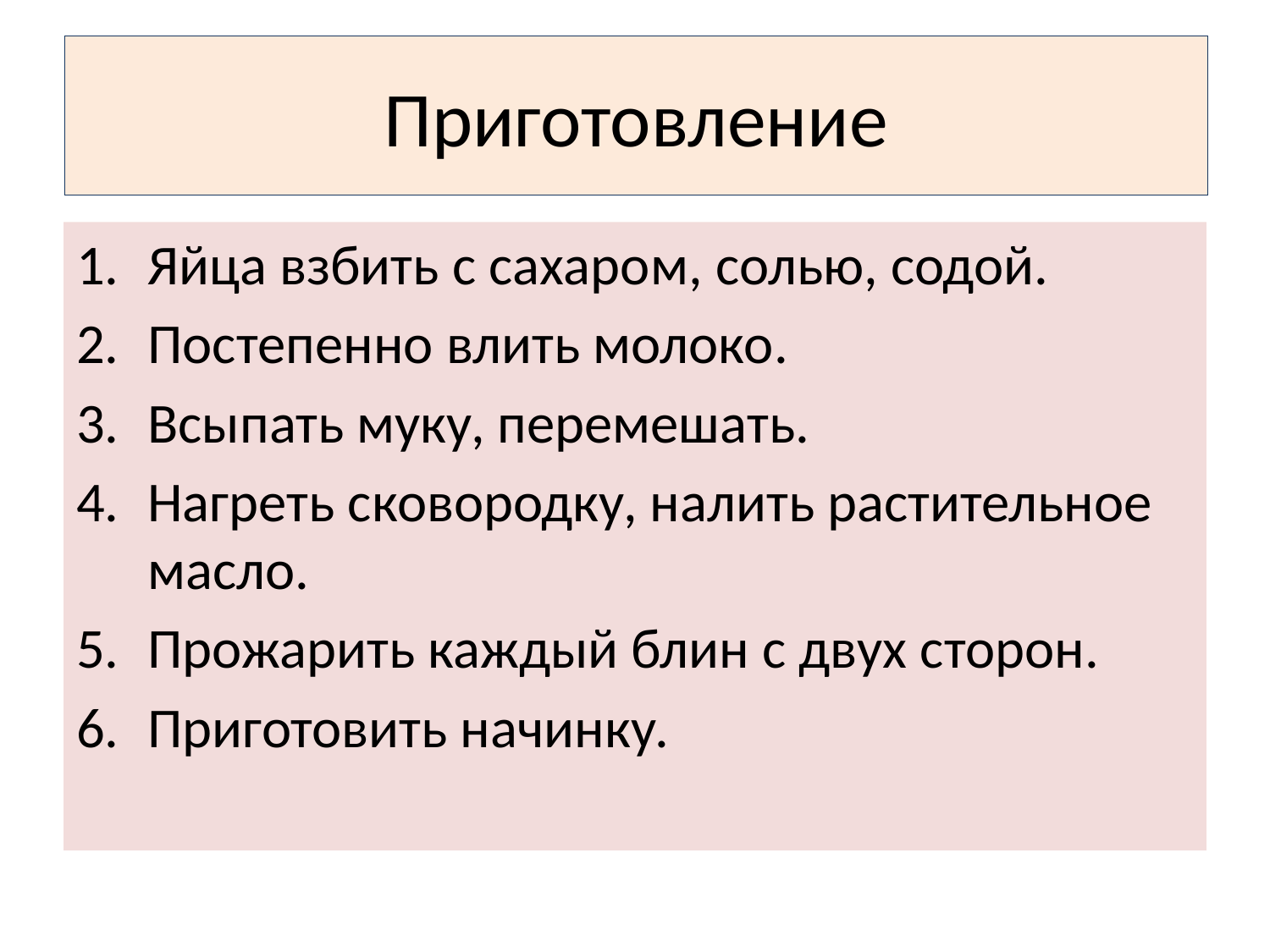

# Приготовление
Яйца взбить с сахаром, солью, содой.
Постепенно влить молоко.
Всыпать муку, перемешать.
Нагреть сковородку, налить растительное масло.
Прожарить каждый блин с двух сторон.
Приготовить начинку.